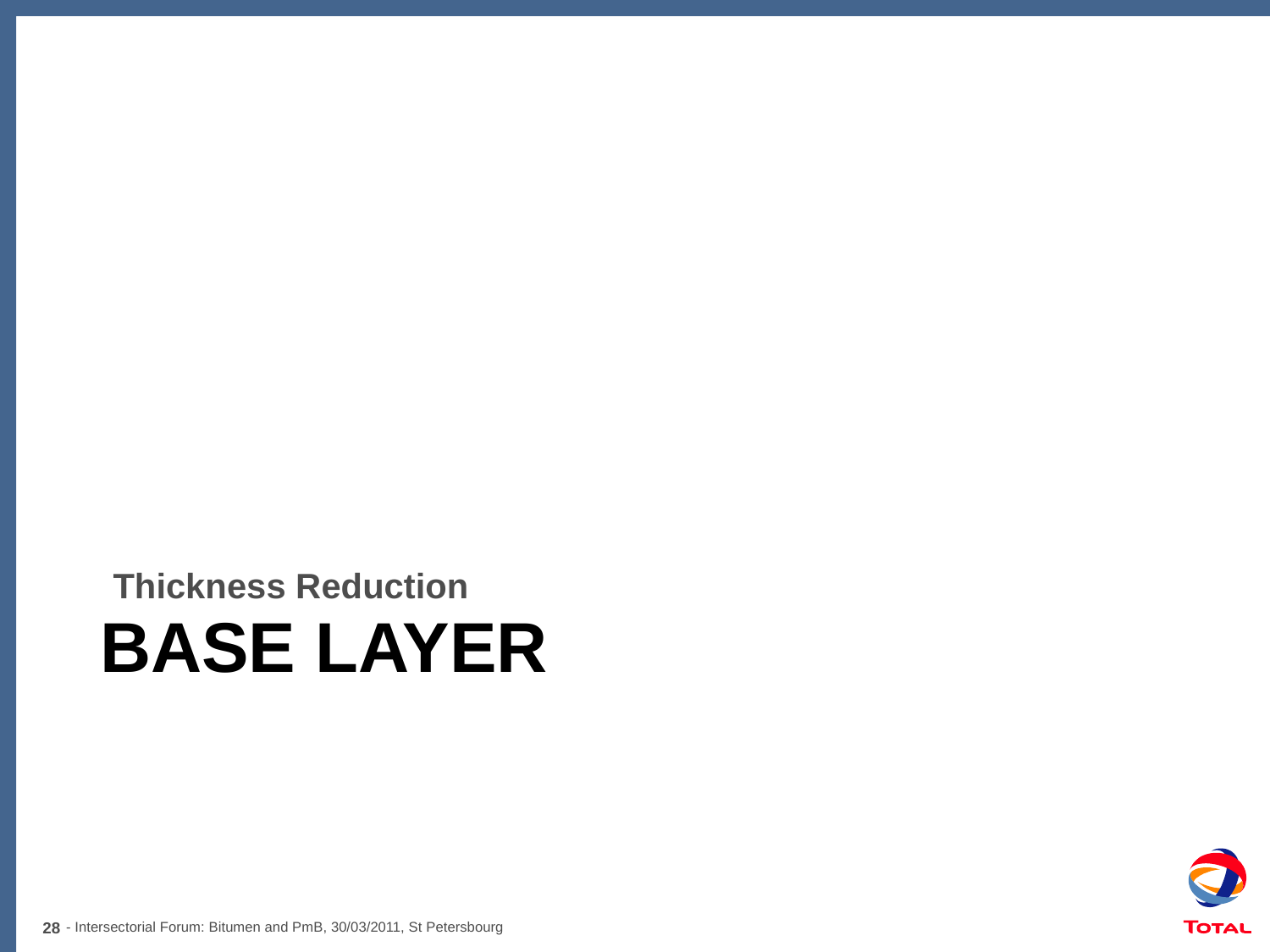

Thickness Reduction
# Base layer
28
- Intersectorial Forum: Bitumen and PmB, 30/03/2011, St Petersbourg